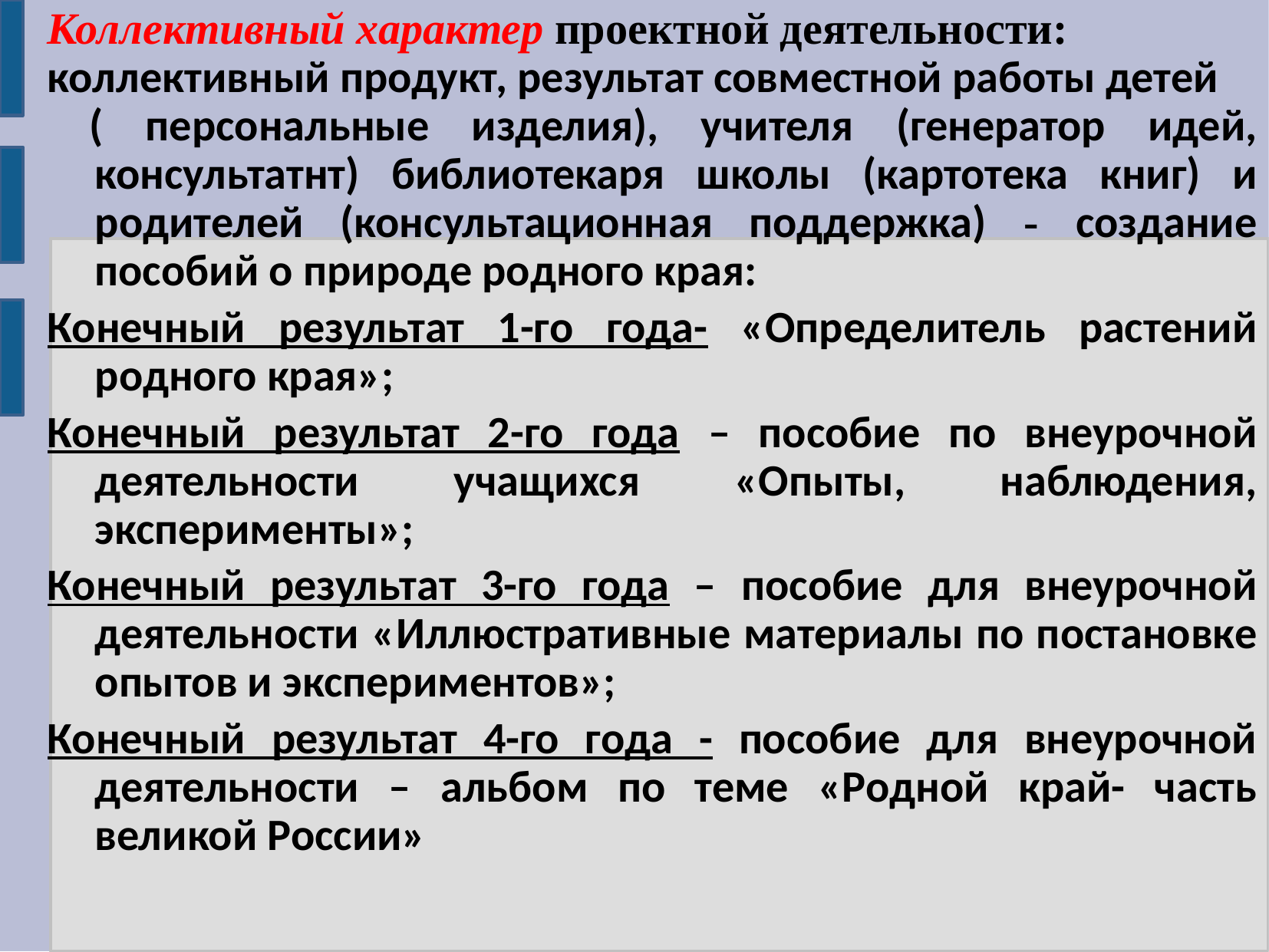

Коллективный характер проектной деятельности:
коллективный продукт, результат совместной работы детей
 ( персональные изделия), учителя (генератор идей, консультатнт) библиотекаря школы (картотека книг) и родителей (консультационная поддержка) - создание пособий о природе родного края:
Конечный результат 1-го года- «Определитель растений родного края»;
Конечный результат 2-го года – пособие по внеурочной деятельности учащихся «Опыты, наблюдения, эксперименты»;
Конечный результат 3-го года – пособие для внеурочной деятельности «Иллюстративные материалы по постановке опытов и экспериментов»;
Конечный результат 4-го года - пособие для внеурочной деятельности – альбом по теме «Родной край- часть великой России»